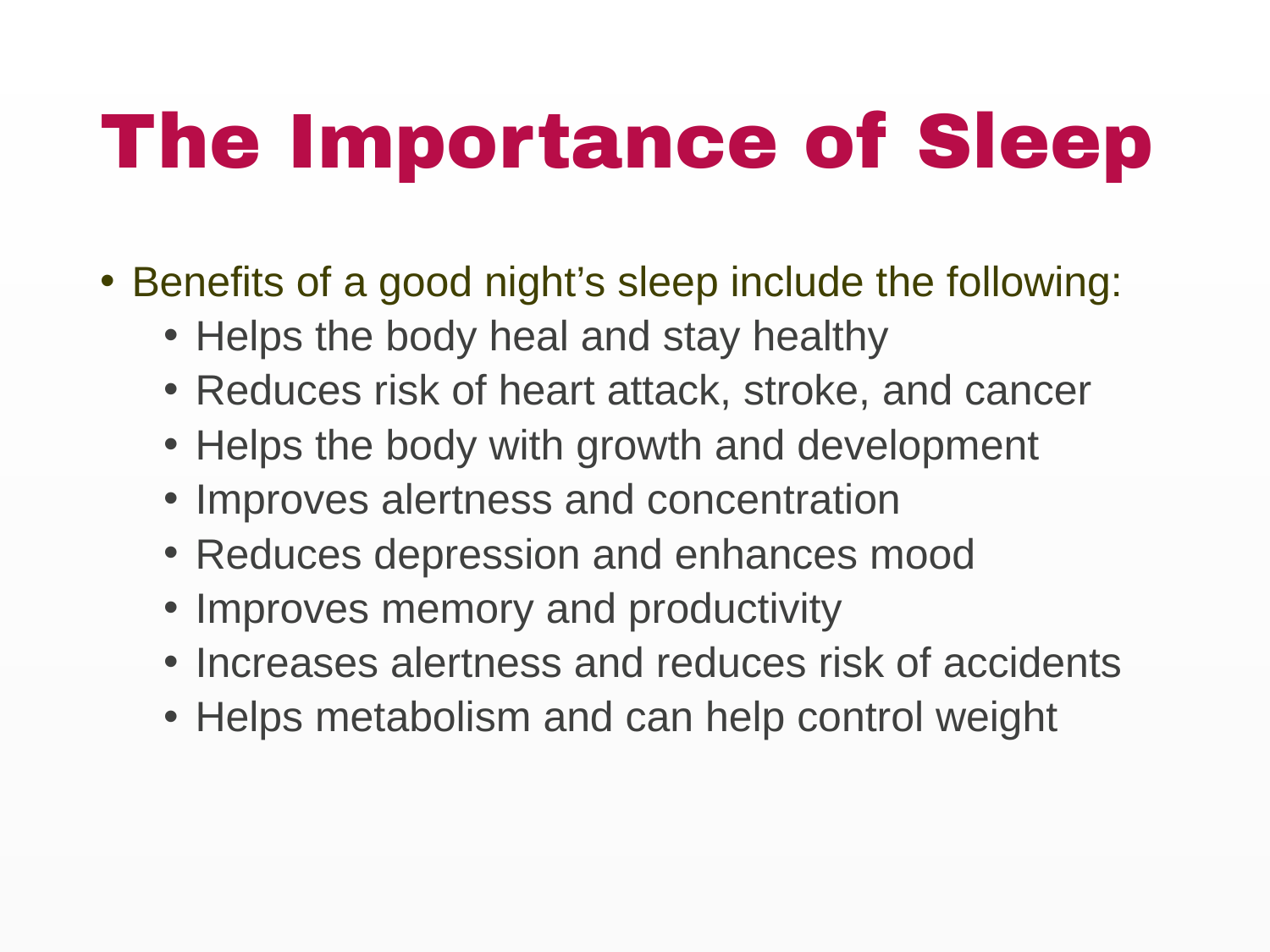

# The Importance of Sleep
Benefits of a good night’s sleep include the following:
Helps the body heal and stay healthy
Reduces risk of heart attack, stroke, and cancer
Helps the body with growth and development
Improves alertness and concentration
Reduces depression and enhances mood
Improves memory and productivity
Increases alertness and reduces risk of accidents
Helps metabolism and can help control weight